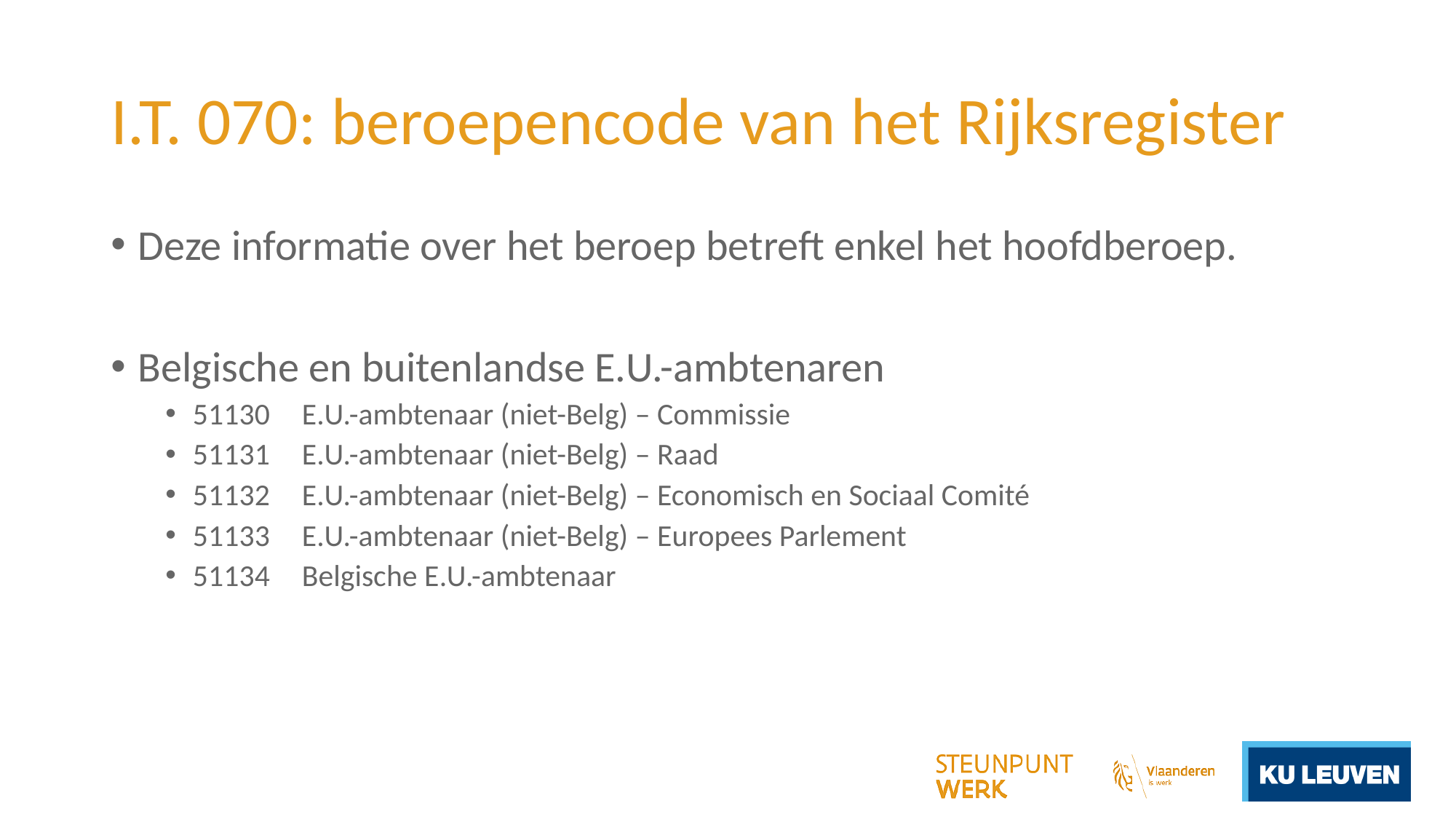

# I.T. 070: beroepencode van het Rijksregister
Deze informatie over het beroep betreft enkel het hoofdberoep.

Belgische en buitenlandse E.U.-ambtenaren
51130	E.U.-ambtenaar (niet-Belg) – Commissie
51131	E.U.-ambtenaar (niet-Belg) – Raad
51132	E.U.-ambtenaar (niet-Belg) – Economisch en Sociaal Comité
51133	E.U.-ambtenaar (niet-Belg) – Europees Parlement
51134	Belgische E.U.-ambtenaar